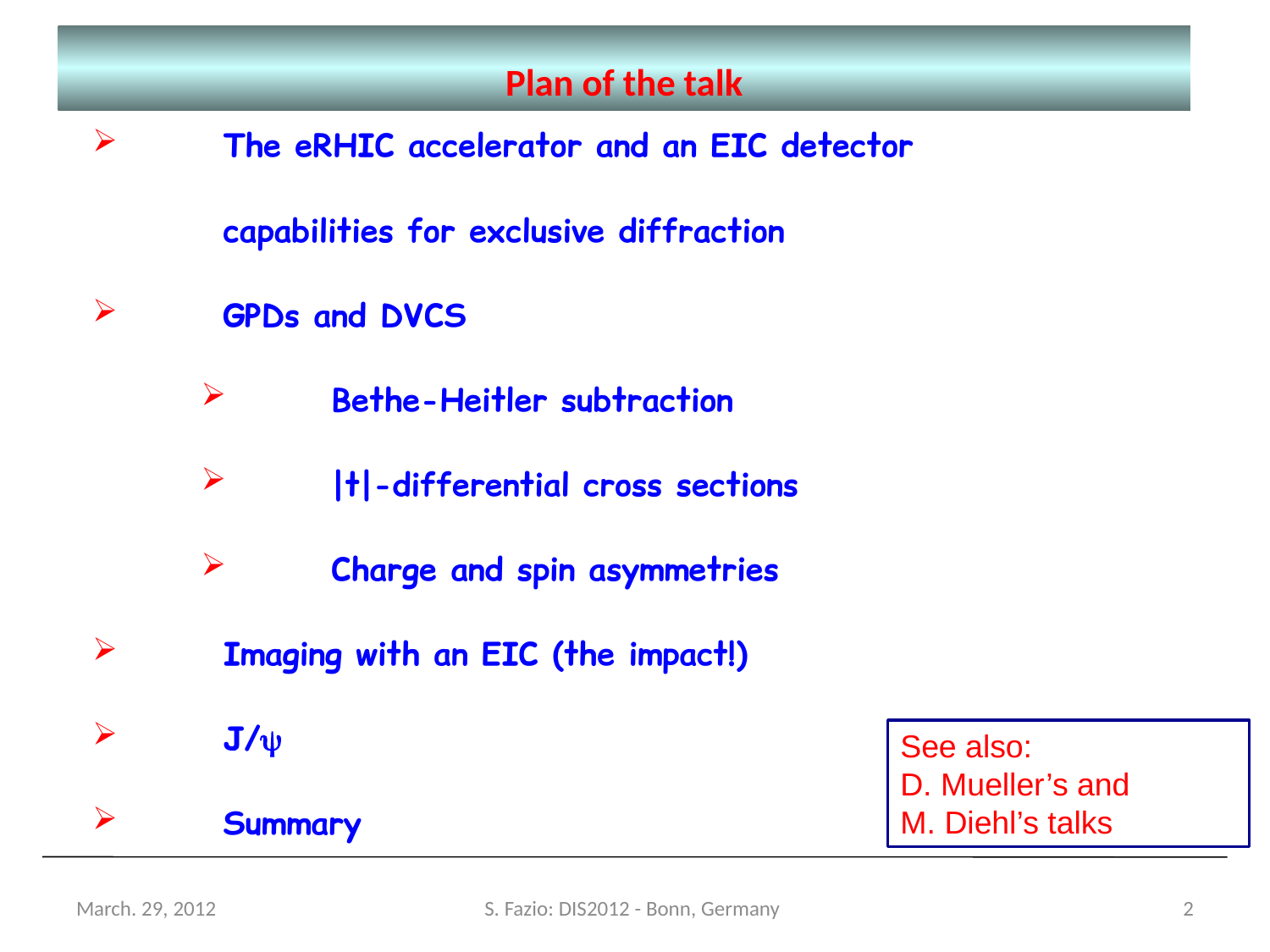

Plan of the talk
The eRHIC accelerator and an EIC detector capabilities for exclusive diffraction
GPDs and DVCS
Bethe-Heitler subtraction
|t|-differential cross sections
Charge and spin asymmetries
Imaging with an EIC (the impact!)
J/ψ
Summary

See also:
D. Mueller’s and
M. Diehl’s talks

March. 29, 2012
S. Fazio: DIS2012 - Bonn, Germany
2